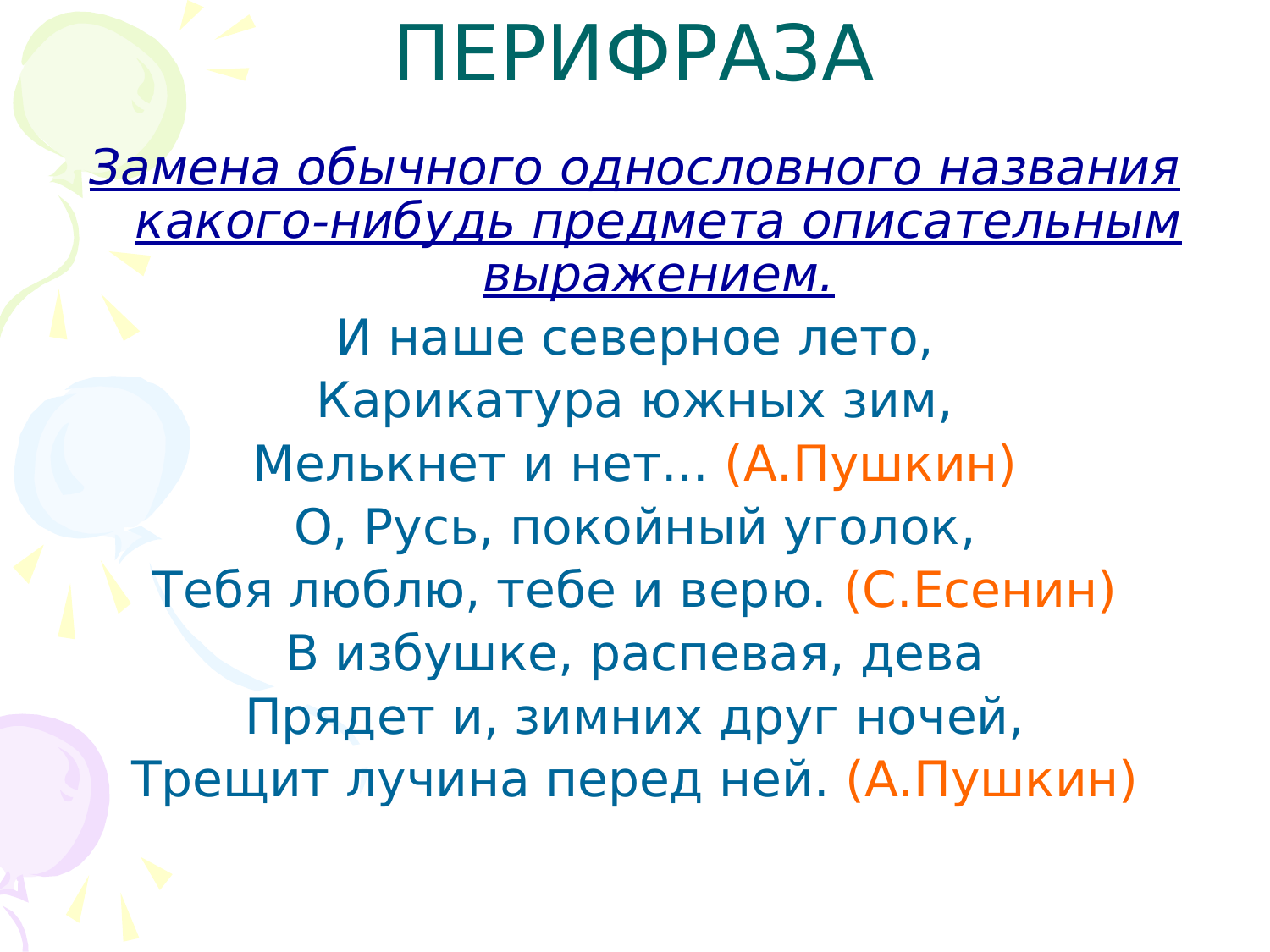

# ПЕРИФРАЗА
Замена обычного однословного названия какого-нибудь предмета описательным выражением.
И наше северное лето,
Карикатура южных зим,
Мелькнет и нет... (А.Пушкин)
О, Русь, покойный уголок,
Тебя люблю, тебе и верю. (С.Есенин)
В избушке, распевая, дева
Прядет и, зимних друг ночей,
Трещит лучина перед ней. (А.Пушкин)